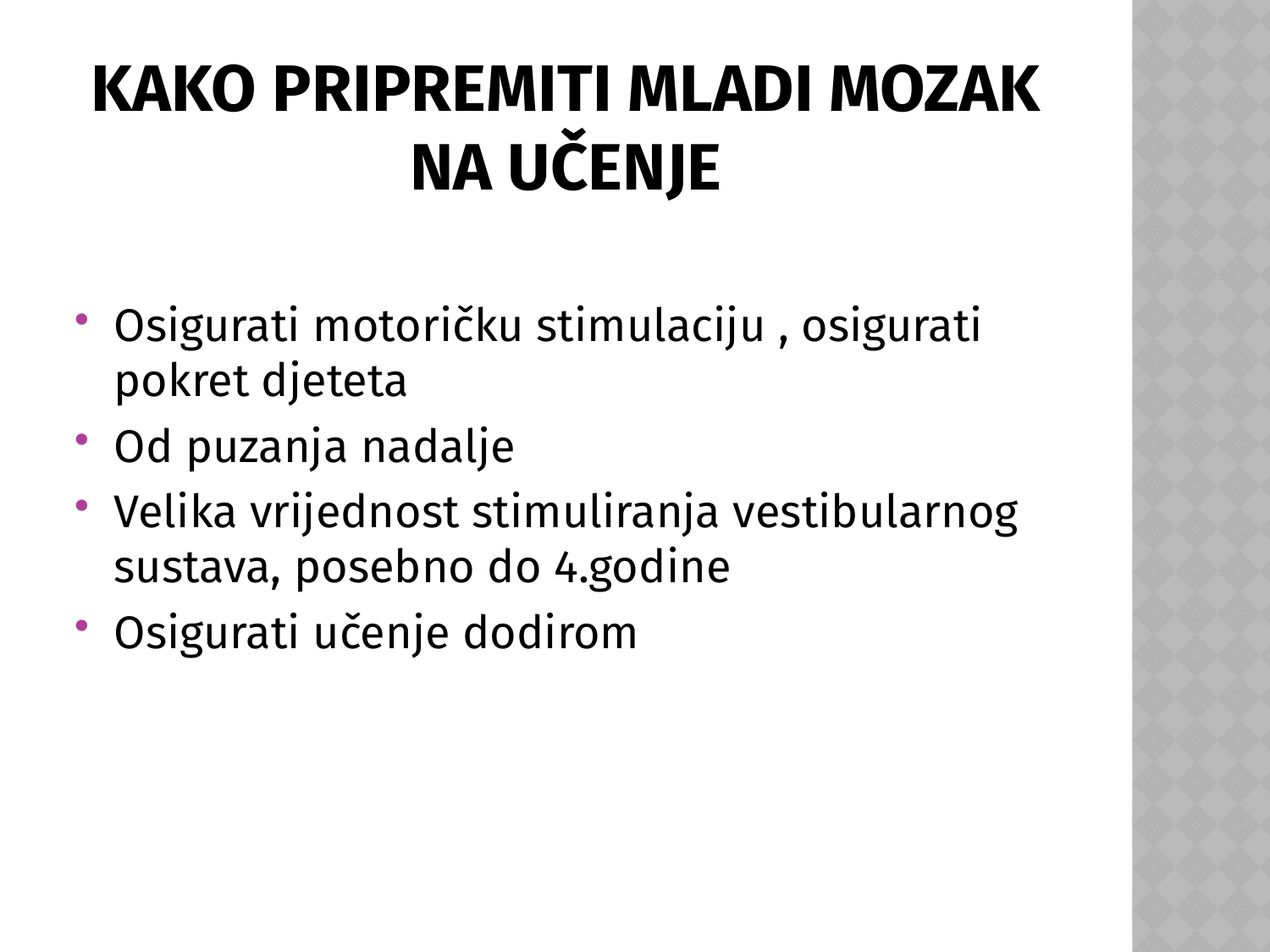

# Kako pripremiti mladi mozak na učenje

Osigurati motoričku stimulaciju , osigurati pokret djeteta
Od puzanja nadalje
Velika vrijednost stimuliranja vestibularnog sustava, posebno do 4.godine
Osigurati učenje dodirom